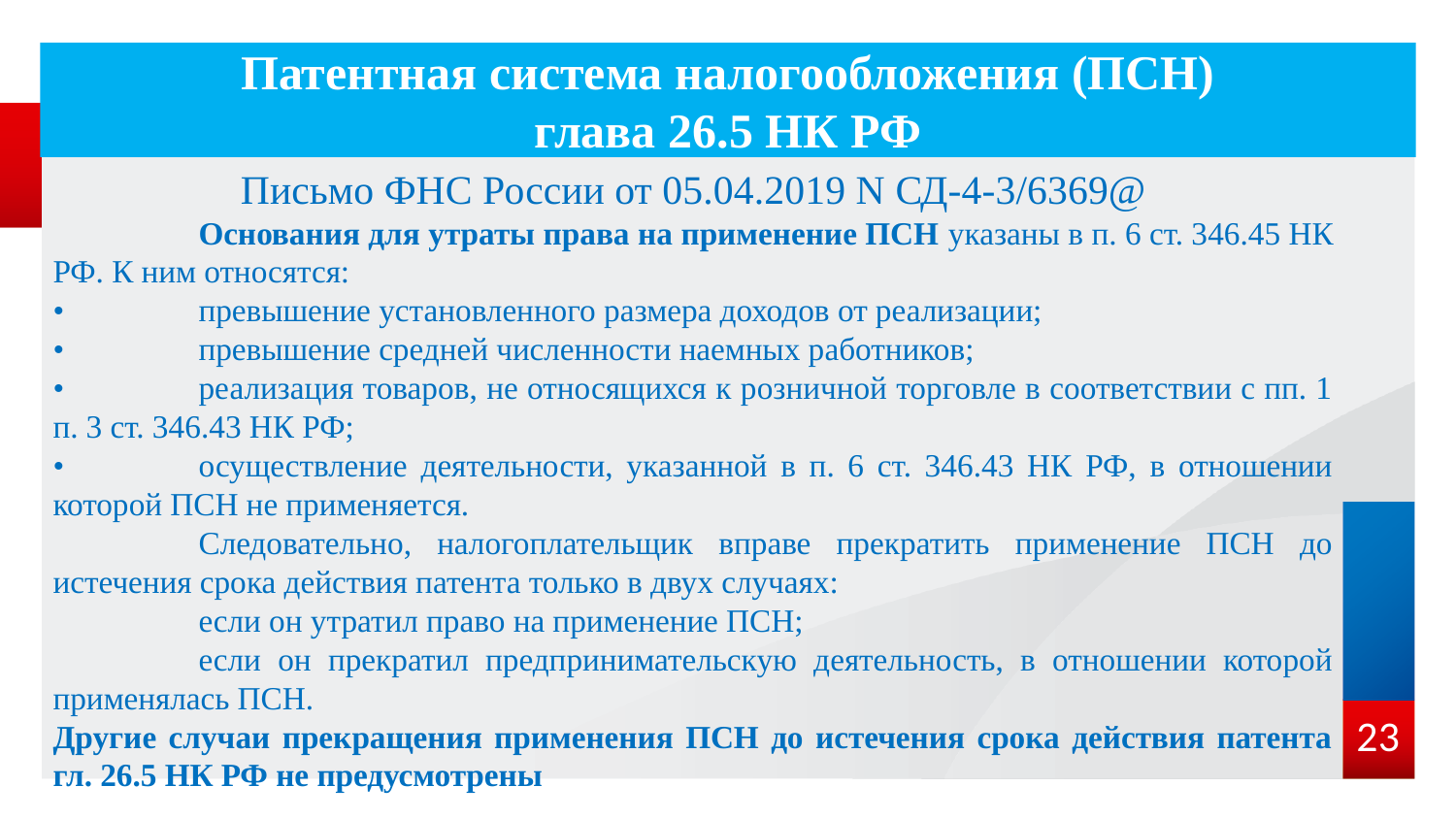

# Патентная система налогообложения (ПСН) глава 26.5 НК РФ
Письмо ФНС России от 05.04.2019 N СД-4-3/6369@
	Основания для утраты права на применение ПСН указаны в п. 6 ст. 346.45 НК РФ. К ним относятся:
•	превышение установленного размера доходов от реализации;
•	превышение средней численности наемных работников;
•	реализация товаров, не относящихся к розничной торговле в соответствии с пп. 1 п. 3 ст. 346.43 НК РФ;
•	осуществление деятельности, указанной в п. 6 ст. 346.43 НК РФ, в отношении которой ПСН не применяется.
	Следовательно, налогоплательщик вправе прекратить применение ПСН до истечения срока действия патента только в двух случаях:
	если он утратил право на применение ПСН;
	если он прекратил предпринимательскую деятельность, в отношении которой применялась ПСН.
Другие случаи прекращения применения ПСН до истечения срока действия патента гл. 26.5 НК РФ не предусмотрены

23